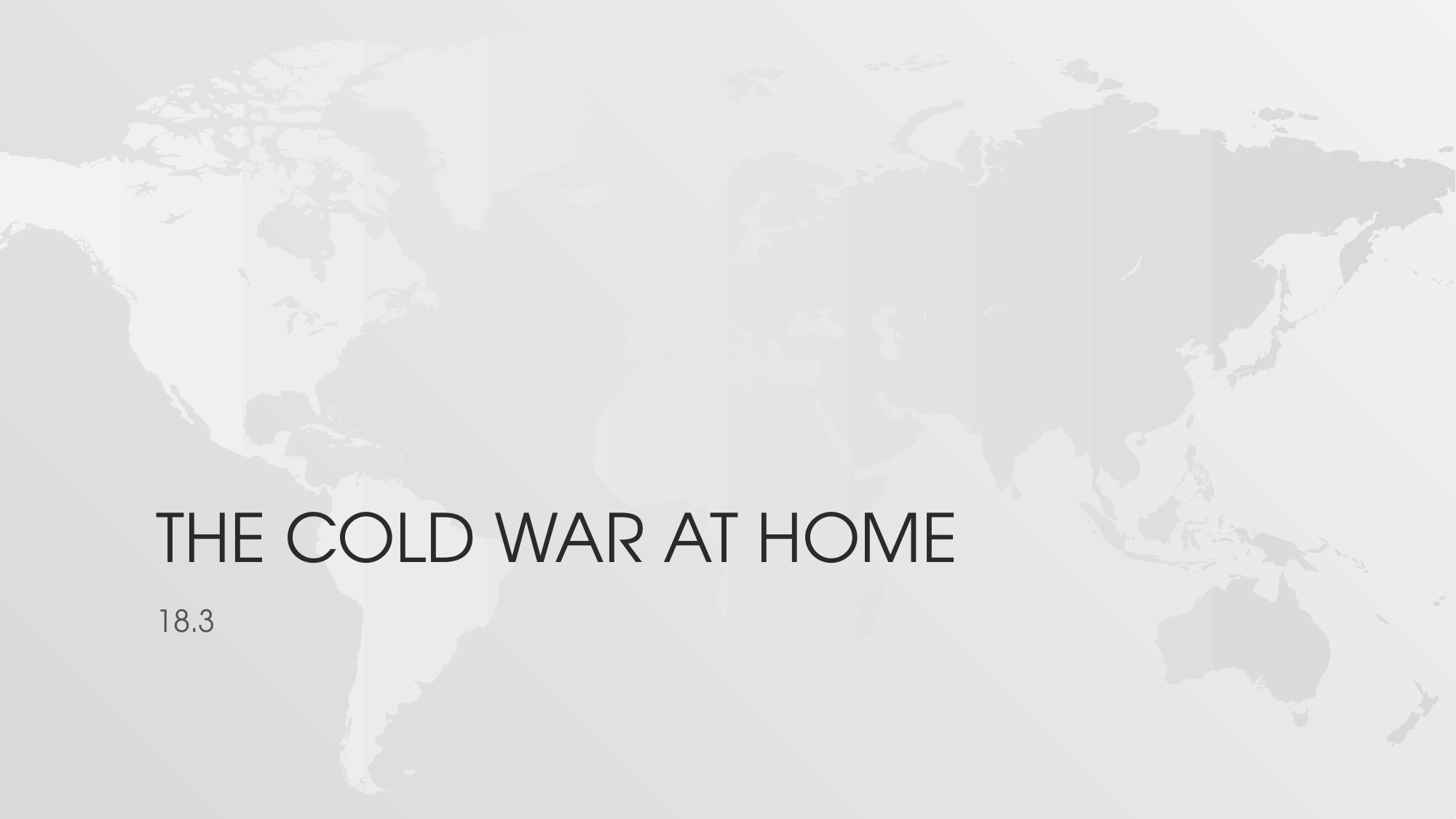

# The cold war at home
18.3